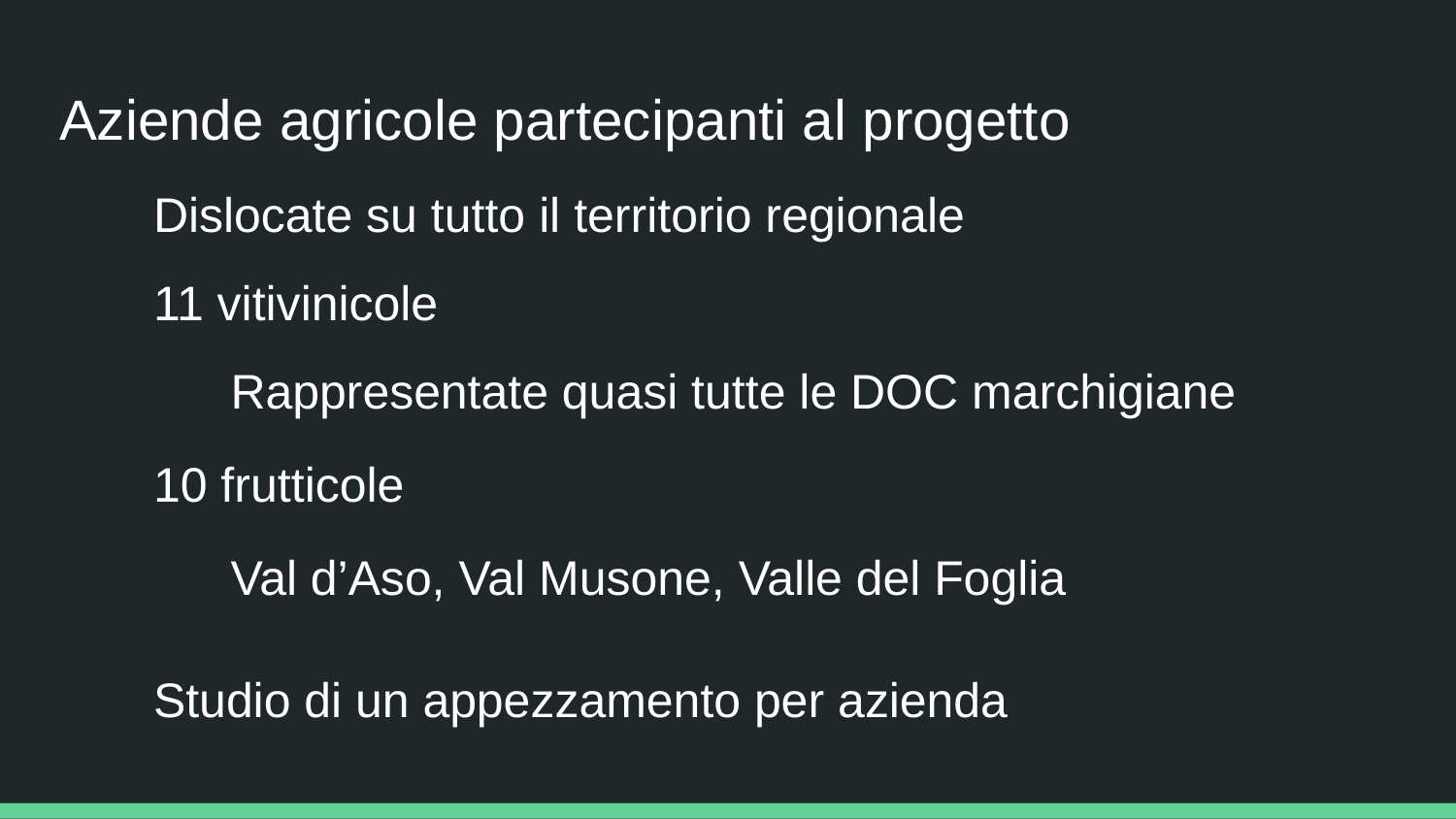

Aziende agricole partecipanti al progetto
Dislocate su tutto il territorio regionale
11 vitivinicole
Rappresentate quasi tutte le DOC marchigiane
10 frutticole
Val d’Aso, Val Musone, Valle del Foglia
Studio di un appezzamento per azienda